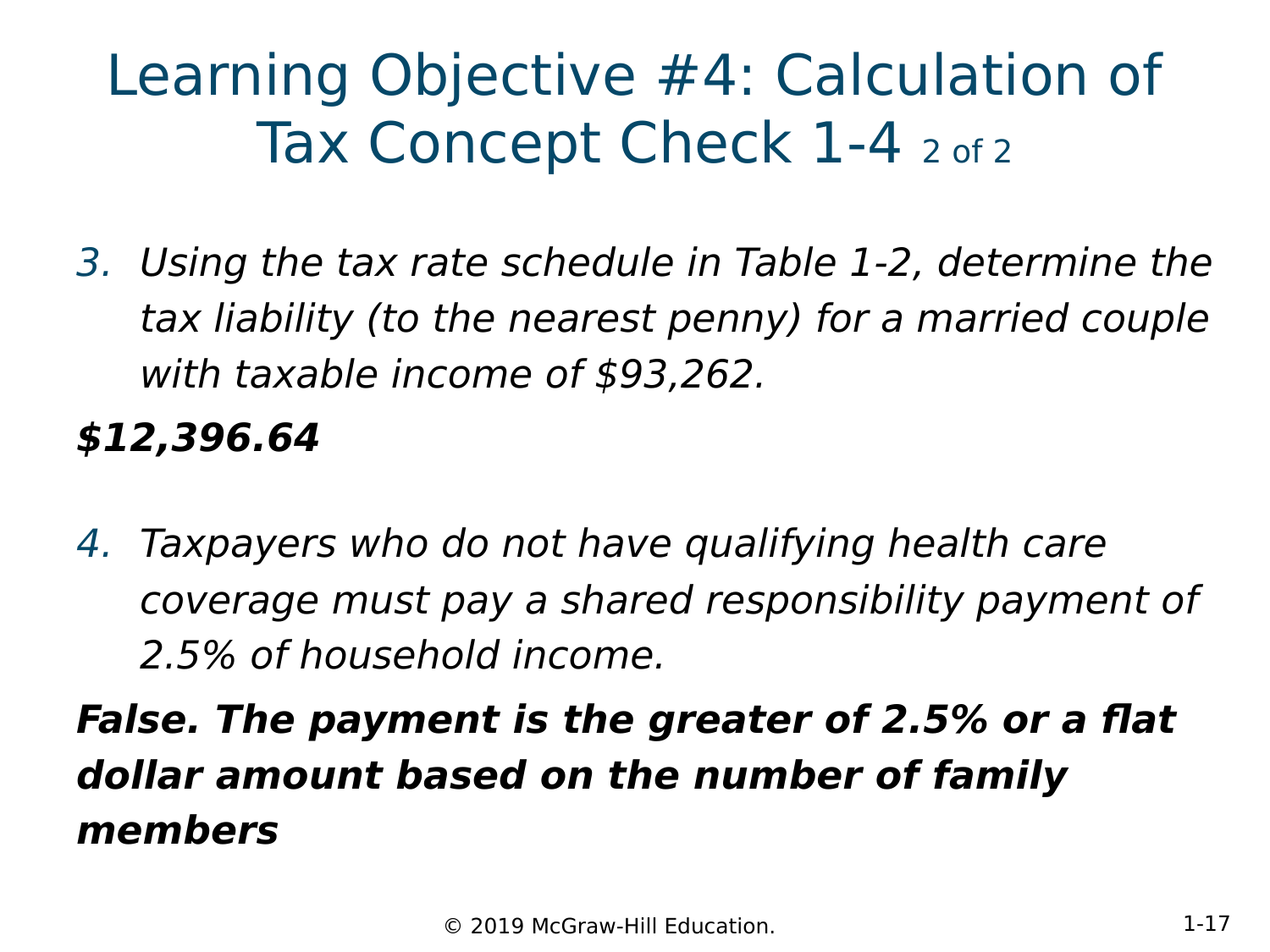

# Learning Objective #4: Calculation of Tax Concept Check 1-4 2 of 2
Using the tax rate schedule in Table 1-2, determine the tax liability (to the nearest penny) for a married couple with taxable income of $93,262.
$12,396.64
Taxpayers who do not have qualifying health care coverage must pay a shared responsibility payment of 2.5% of household income.
False. The payment is the greater of 2.5% or a flat dollar amount based on the number of family members